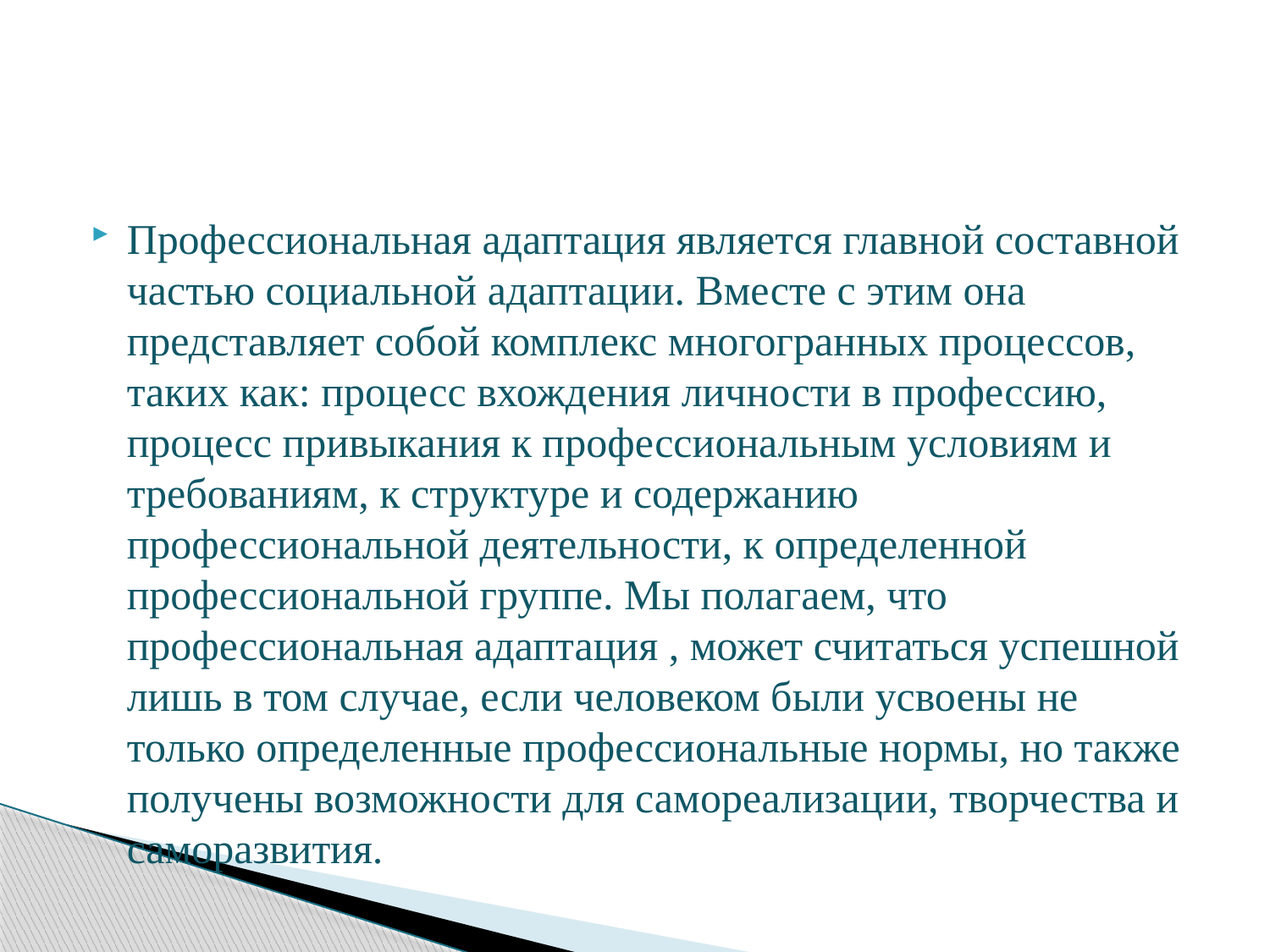

#
Профессиональная адаптация является главной составной частью социальной адаптации. Вместе с этим она представляет собой комплекс многогранных процессов, таких как: процесс вхождения личности в профессию, процесс привыкания к профессиональным условиям и требованиям, к структуре и содержанию профессиональной деятельности, к определенной профессиональной группе. Мы полагаем, что профессиональная адаптация , может считаться успешной лишь в том случае, если человеком были усвоены не только определенные профессиональные нормы, но также получены возможности для самореализации, творчества и саморазвития.